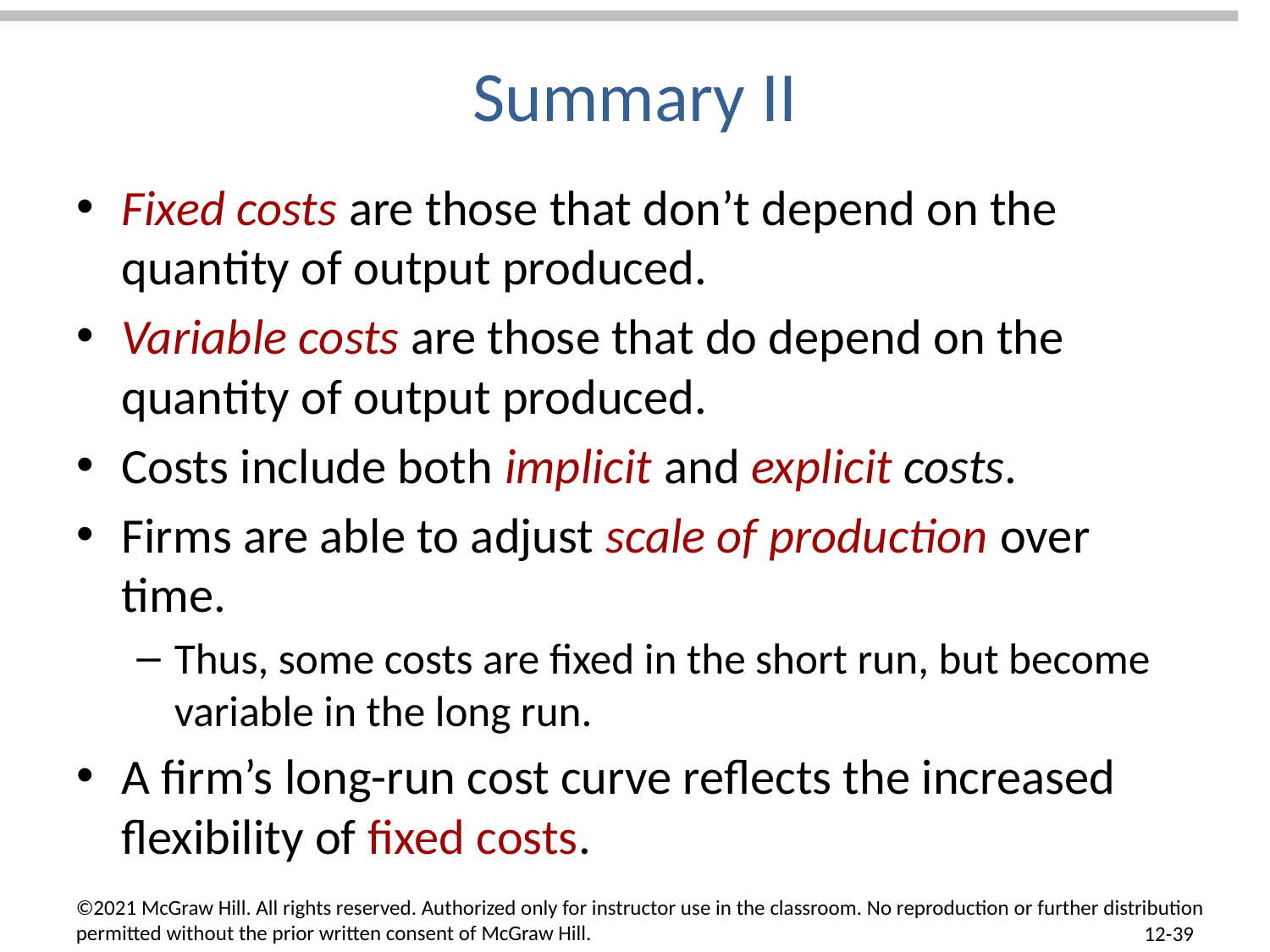

# Summary II
Fixed costs are those that don’t depend on the quantity of output produced.
Variable costs are those that do depend on the quantity of output produced.
Costs include both implicit and explicit costs.
Firms are able to adjust scale of production over time.
Thus, some costs are fixed in the short run, but become variable in the long run.
A firm’s long-run cost curve reflects the increased flexibility of fixed costs.